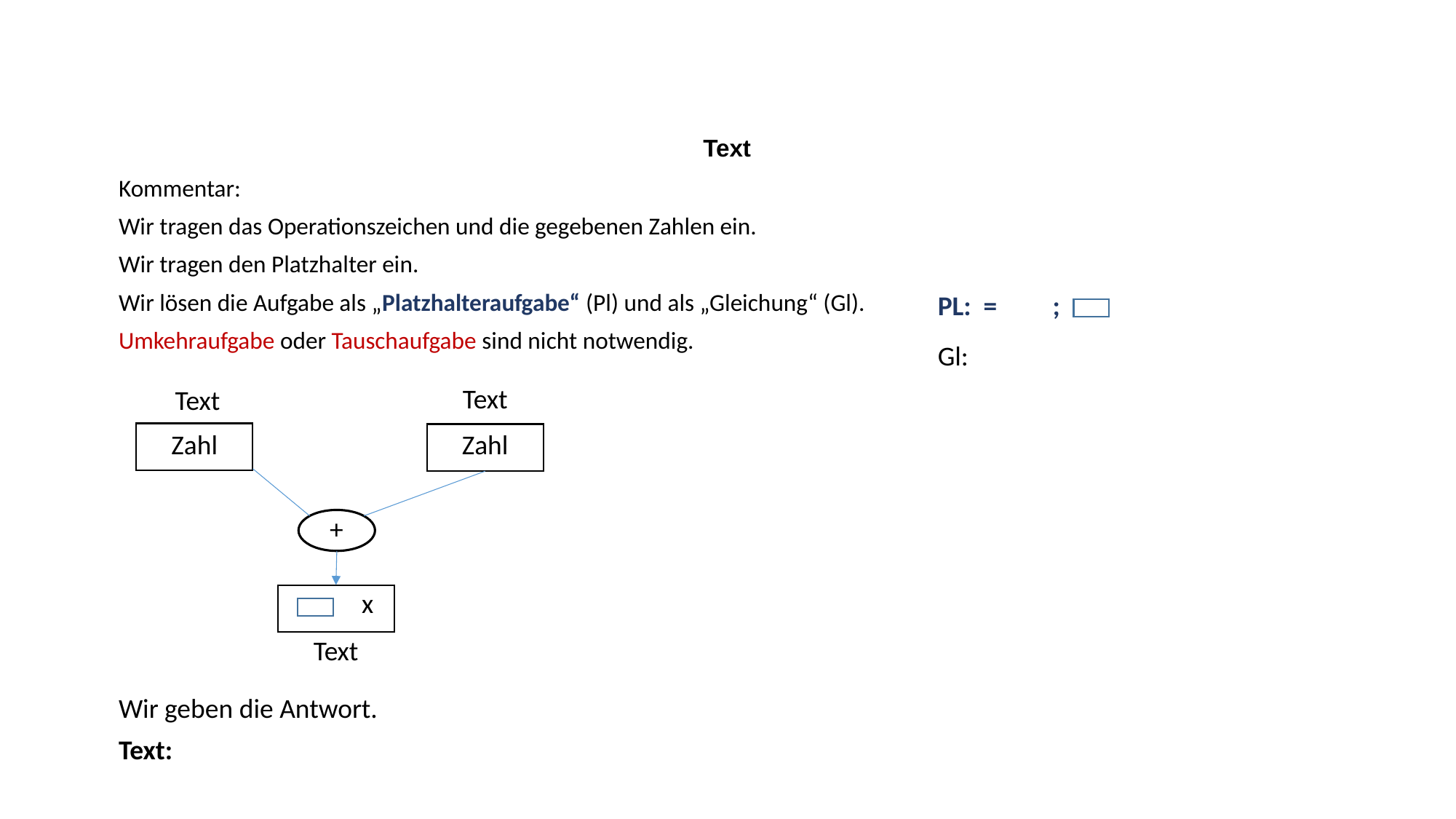

# Text
Kommentar:
Wir tragen das Operationszeichen und die gegebenen Zahlen ein.
Wir tragen den Platzhalter ein.
Wir lösen die Aufgabe als „Platzhalteraufgabe“ (Pl) und als „Gleichung“ (Gl).
PL:  =         ;

Umkehraufgabe oder Tauschaufgabe sind nicht notwendig.
Gl:

Text
 Text
Zahl
Zahl

+

x

Text
Wir geben die Antwort.
Text: